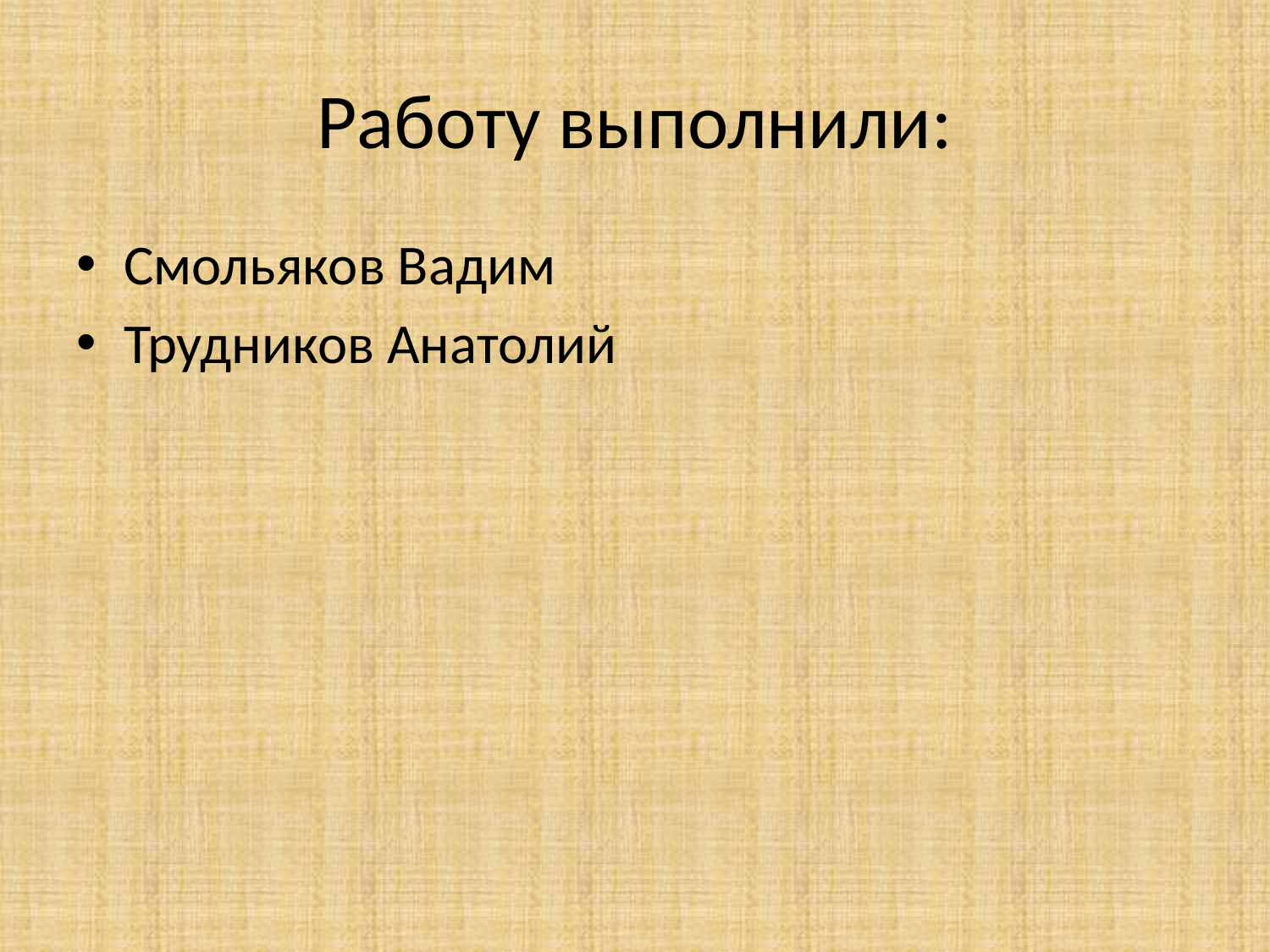

# Работу выполнили:
Смольяков Вадим
Трудников Анатолий